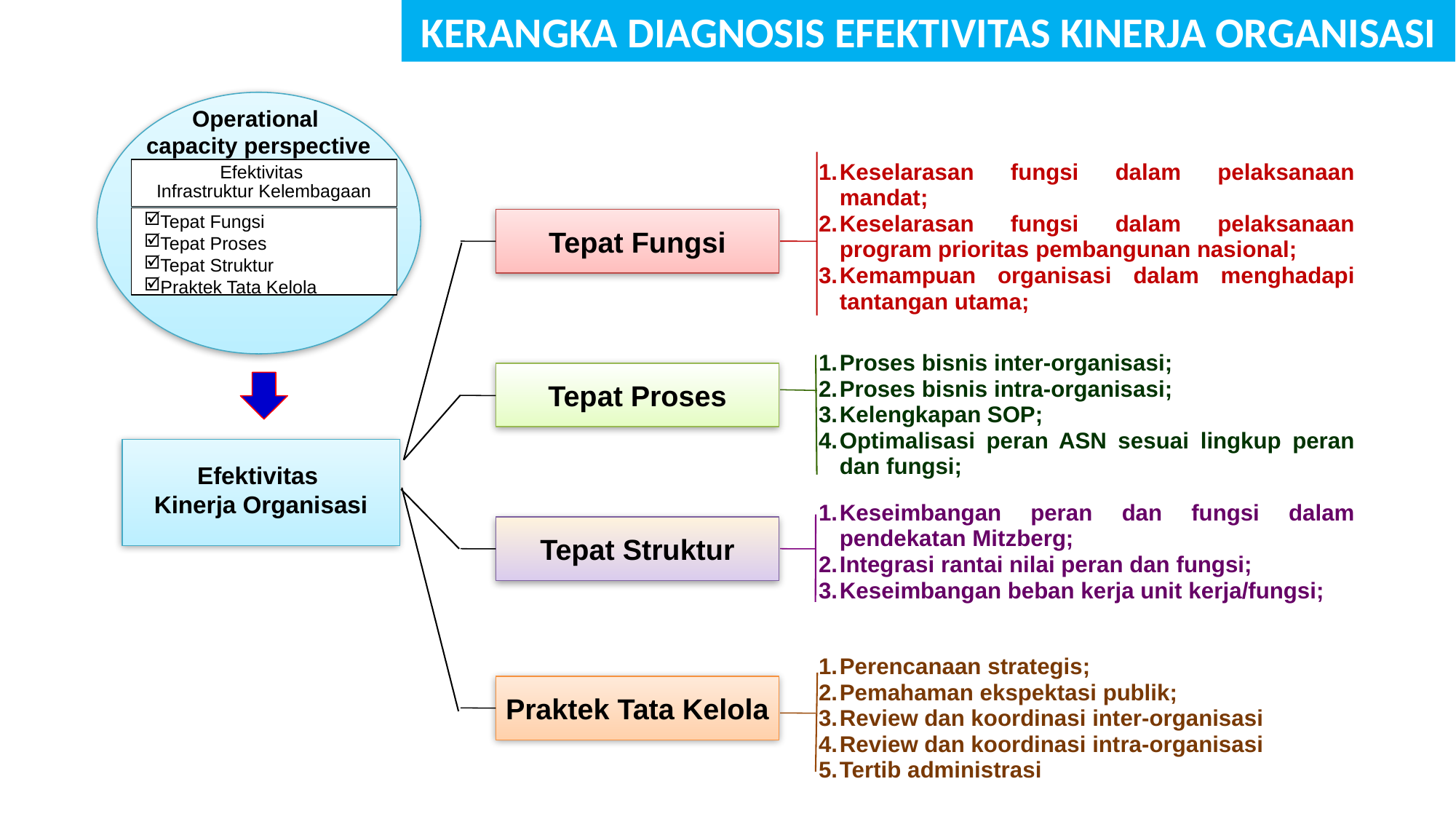

KERANGKA DIAGNOSIS EFEKTIVITAS KINERJA ORGANISASI

Operational
capacity perspective

Efektivitas
Infrastruktur Kelembagaan

Tepat Fungsi
Tepat Proses
Tepat Struktur
Praktek Tata Kelola

Keselarasan fungsi dalam pelaksanaan mandat;
Keselarasan fungsi dalam pelaksanaan program prioritas pembangunan nasional;
Kemampuan organisasi dalam menghadapi tantangan utama;

Tepat Fungsi

Proses bisnis inter-organisasi;
Proses bisnis intra-organisasi;
Kelengkapan SOP;
Optimalisasi peran ASN sesuai lingkup peran dan fungsi;

Tepat Proses

Efektivitas
Kinerja Organisasi

Keseimbangan peran dan fungsi dalam pendekatan Mitzberg;
Integrasi rantai nilai peran dan fungsi;
Keseimbangan beban kerja unit kerja/fungsi;

Tepat Struktur

Perencanaan strategis;
Pemahaman ekspektasi publik;
Review dan koordinasi inter-organisasi
Review dan koordinasi intra-organisasi
Tertib administrasi

Praktek Tata Kelola